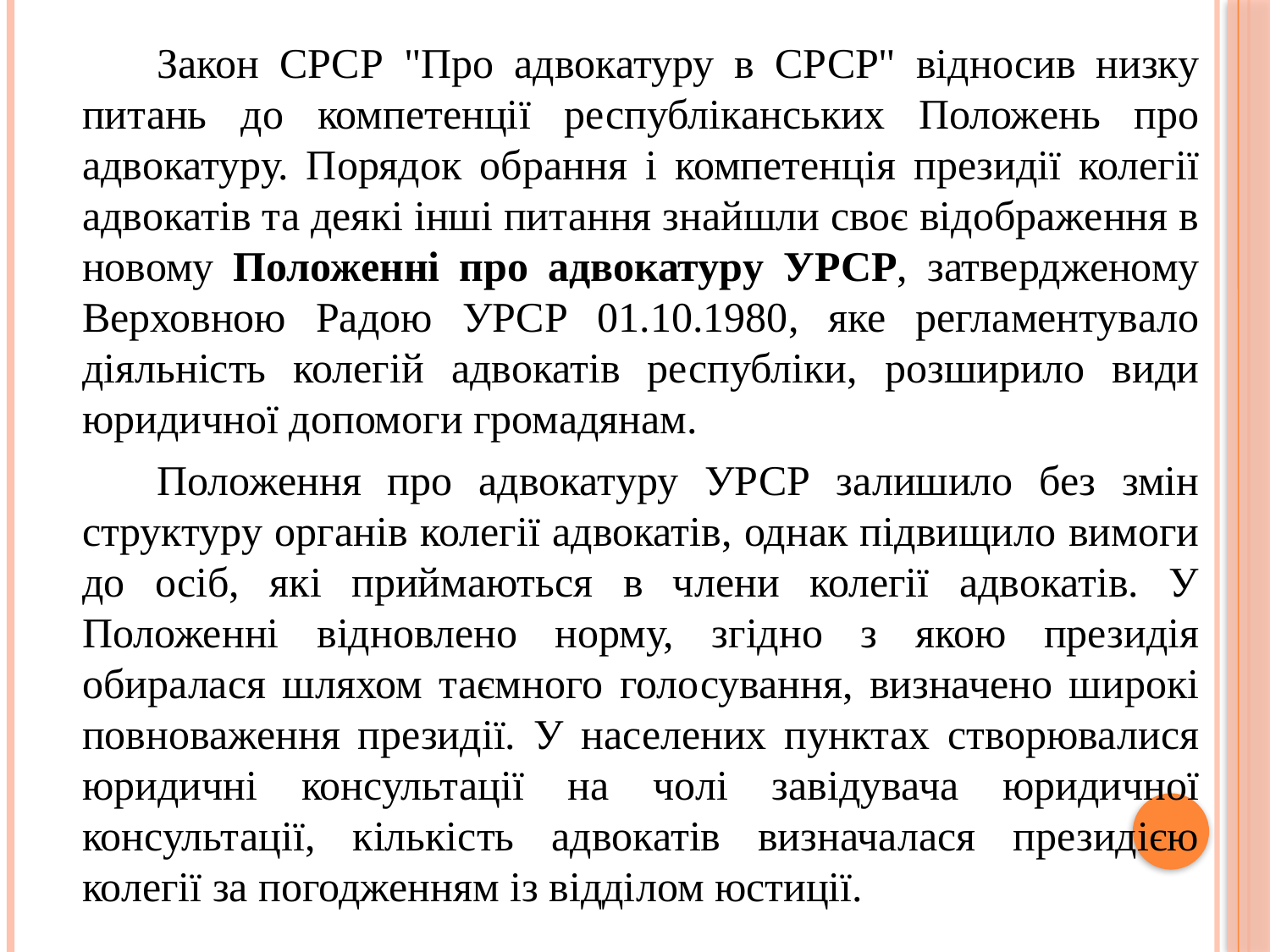

Закон СРСР "Про адвокатуру в СРСР" відносив низку питань до компетенції республіканських Положень про адвокатуру. Порядок обрання і компетенція президії колегії адвокатів та деякі інші питання знайшли своє відображення в новому Положенні про адвокатуру УРСР, затвердженому Верховною Радою УРСР 01.10.1980, яке регламентувало діяльність колегій адвокатів республіки, розширило види юридичної допомоги громадянам.
Положення про адвокатуру УРСР залишило без змін структуру органів колегії адвокатів, однак підвищило вимоги до осіб, які приймаються в члени колегії адвокатів. У Положенні відновлено норму, згідно з якою президія обиралася шляхом таємного голосування, визначено широкі повноваження президії. У населених пунктах створювалися юридичні консультації на чолі завідувача юридичної консультації, кількість адвокатів визначалася президією колегії за погодженням із відділом юстиції.